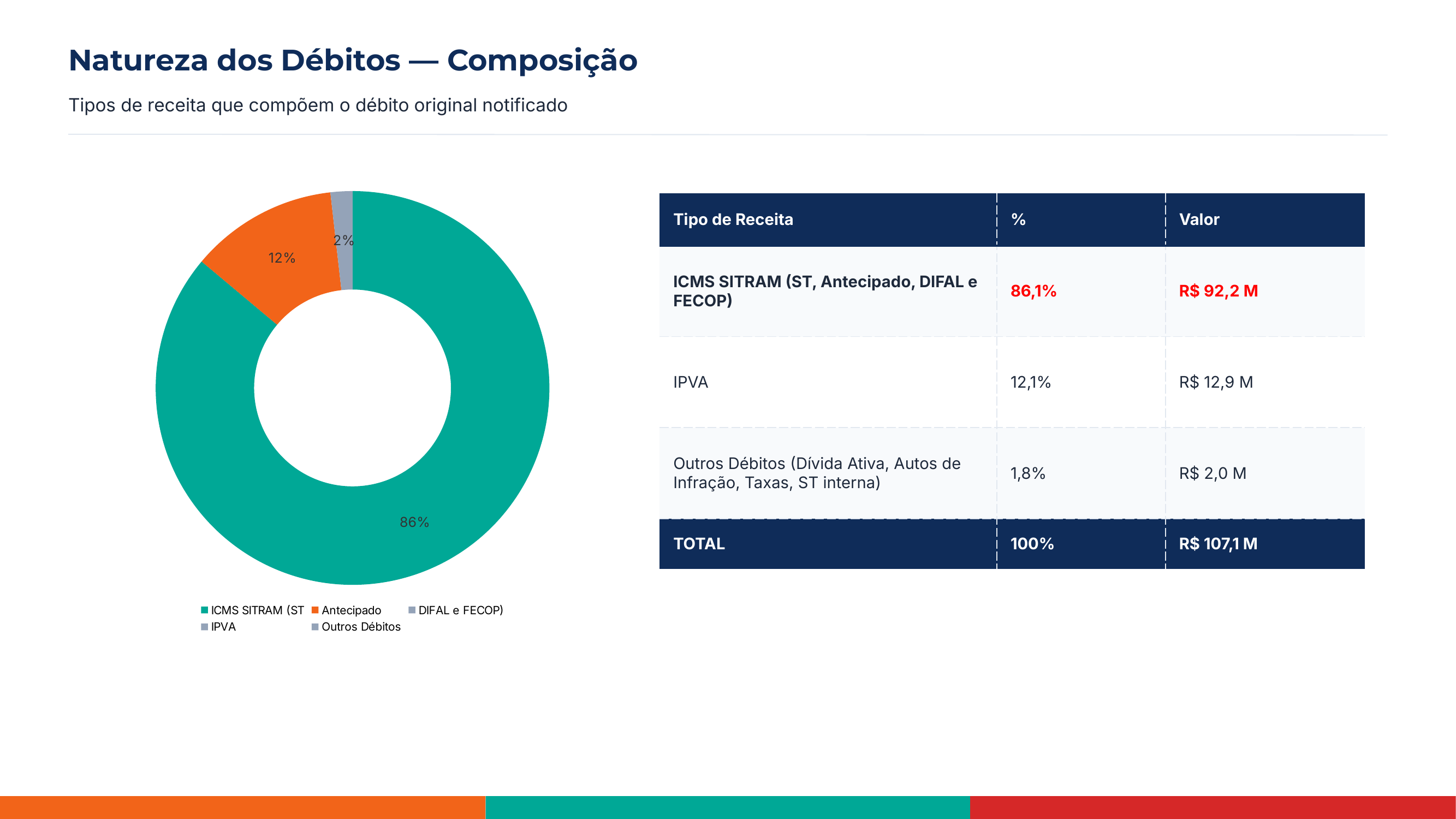

Natureza dos Débitos — Composição
Tipos de receita que compõem o débito original notificado

### Chart

| Category | series1 |
|---|---|
| ICMS SITRAM (ST | 86.1 |
| Antecipado | 12.1 |
| DIFAL e FECOP) | 1.8 |
| IPVA | None |
| Outros Débitos | None |
| Tipo de Receita | % | Valor |
| --- | --- | --- |
| ICMS SITRAM (ST, Antecipado, DIFAL e FECOP) | 86,1% | R$ 92,2 M |
| IPVA | 12,1% | R$ 12,9 M |
| Outros Débitos (Dívida Ativa, Autos de Infração, Taxas, ST interna) | 1,8% | R$ 2,0 M |
| TOTAL | 100% | R$ 107,1 M |